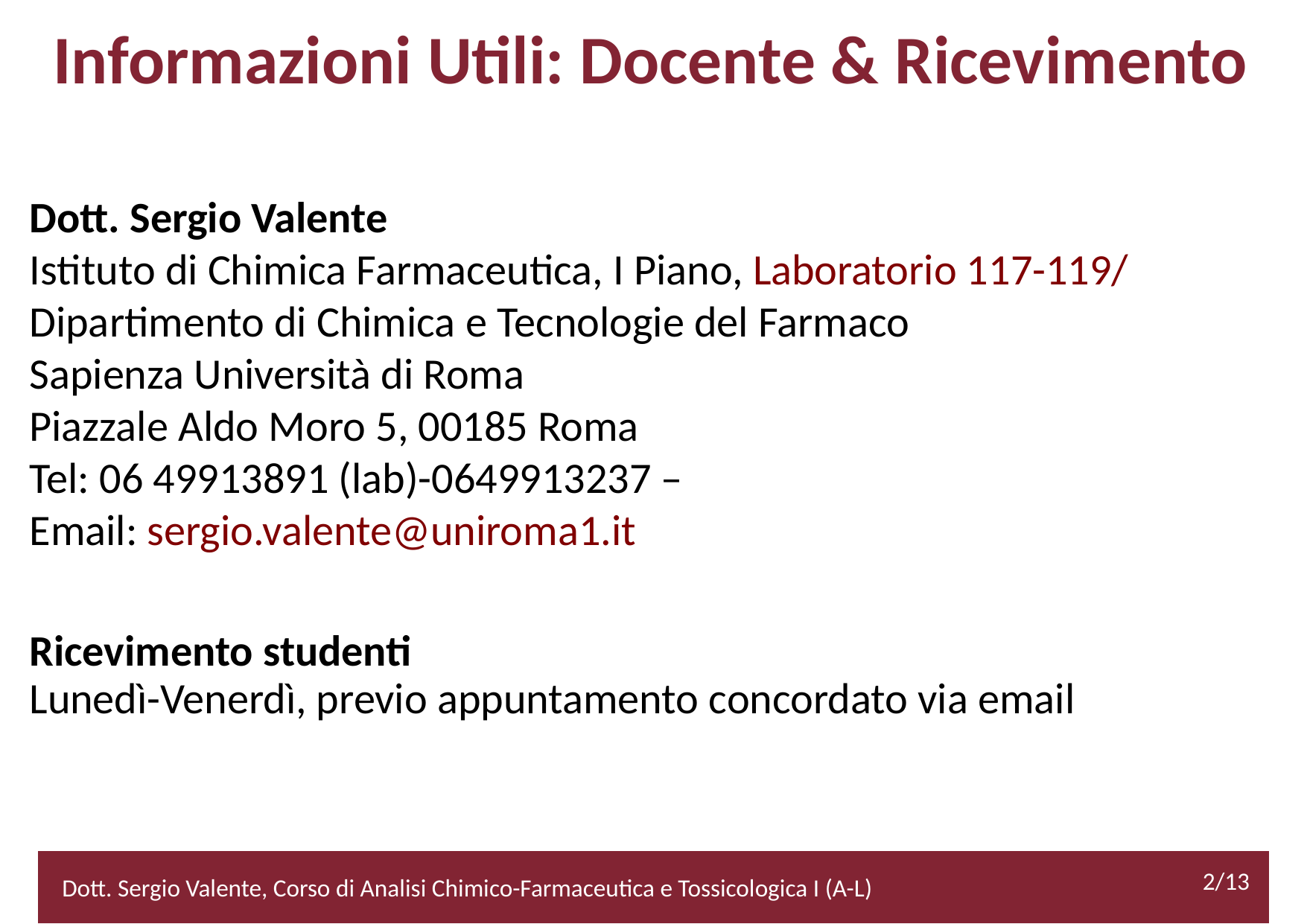

Informazioni Utili: Docente & Ricevimento
Dott. Sergio Valente
Istituto di Chimica Farmaceutica, I Piano, Laboratorio 117-119/
Dipartimento di Chimica e Tecnologie del Farmaco
Sapienza Università di Roma
Piazzale Aldo Moro 5, 00185 Roma
Tel: 06 49913891 (lab)-0649913237 –
Email: sergio.valente@uniroma1.it

Ricevimento studenti

Lunedì-Venerdì, previo appuntamento concordato via email Giuseppe La Regina, Corso di Analisi Chimico-Farmaceutica e Tossicologica I (M-Z)

2/13
Dott. Sergio Valente, Corso di Analisi Chimico-Farmaceutica e Tossicologica I (A-L)